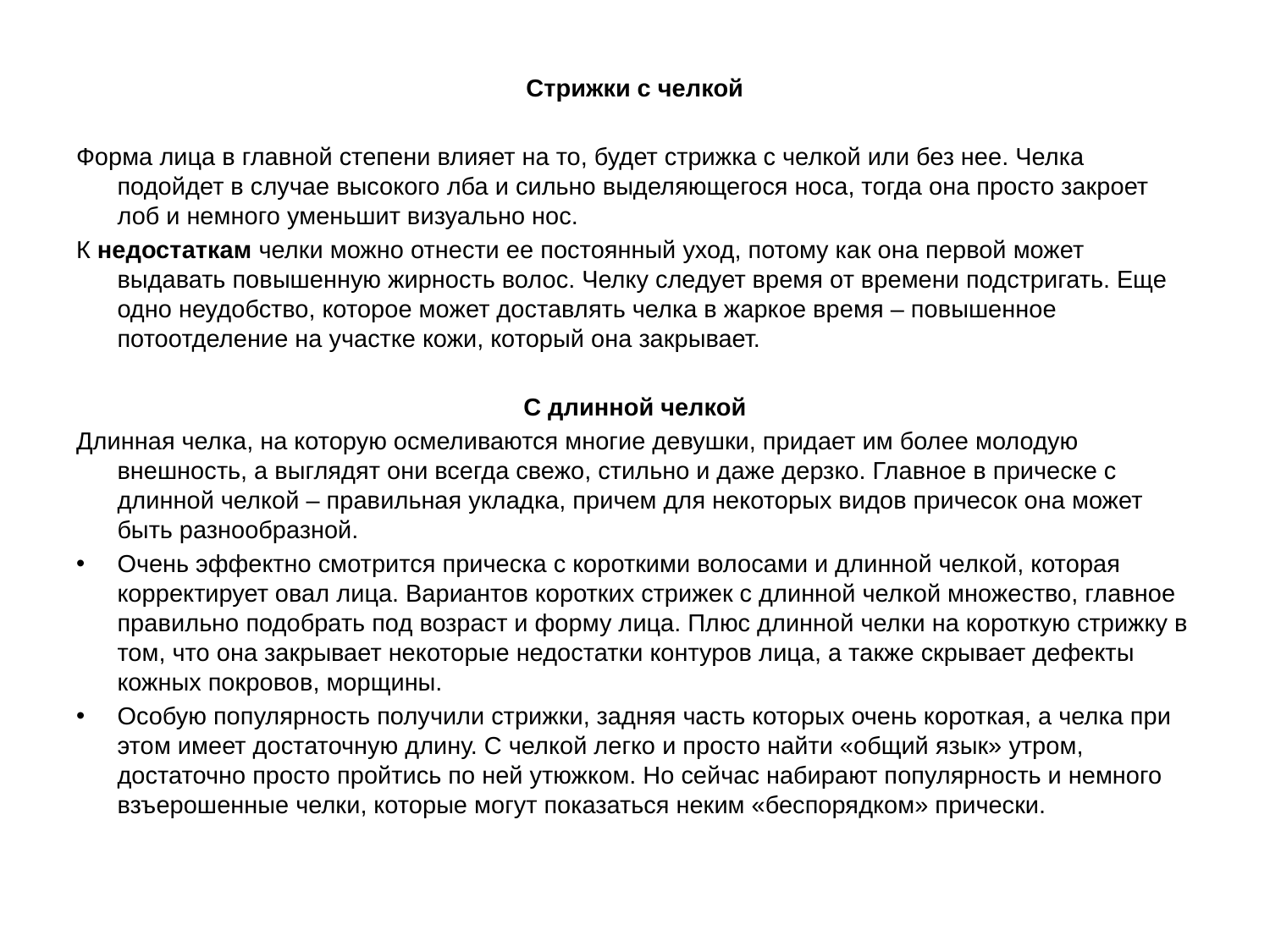

Стрижки с челкой

Форма лица в главной степени влияет на то, будет стрижка с челкой или без нее. Челка подойдет в случае высокого лба и сильно выделяющегося носа, тогда она просто закроет лоб и немного уменьшит визуально нос.
К недостаткам челки можно отнести ее постоянный уход, потому как она первой может выдавать повышенную жирность волос. Челку следует время от времени подстригать. Еще одно неудобство, которое может доставлять челка в жаркое время – повышенное потоотделение на участке кожи, который она закрывает.

С длинной челкой
Длинная челка, на которую осмеливаются многие девушки, придает им более молодую внешность, а выглядят они всегда свежо, стильно и даже дерзко. Главное в прическе с длинной челкой – правильная укладка, причем для некоторых видов причесок она может быть разнообразной.
Очень эффектно смотрится прическа с короткими волосами и длинной челкой, которая корректирует овал лица. Вариантов коротких стрижек с длинной челкой множество, главное правильно подобрать под возраст и форму лица. Плюс длинной челки на короткую стрижку в том, что она закрывает некоторые недостатки контуров лица, а также скрывает дефекты кожных покровов, морщины.
Особую популярность получили стрижки, задняя часть которых очень короткая, а челка при этом имеет достаточную длину. С челкой легко и просто найти «общий язык» утром, достаточно просто пройтись по ней утюжком. Но сейчас набирают популярность и немного взъерошенные челки, которые могут показаться неким «беспорядком» прически.